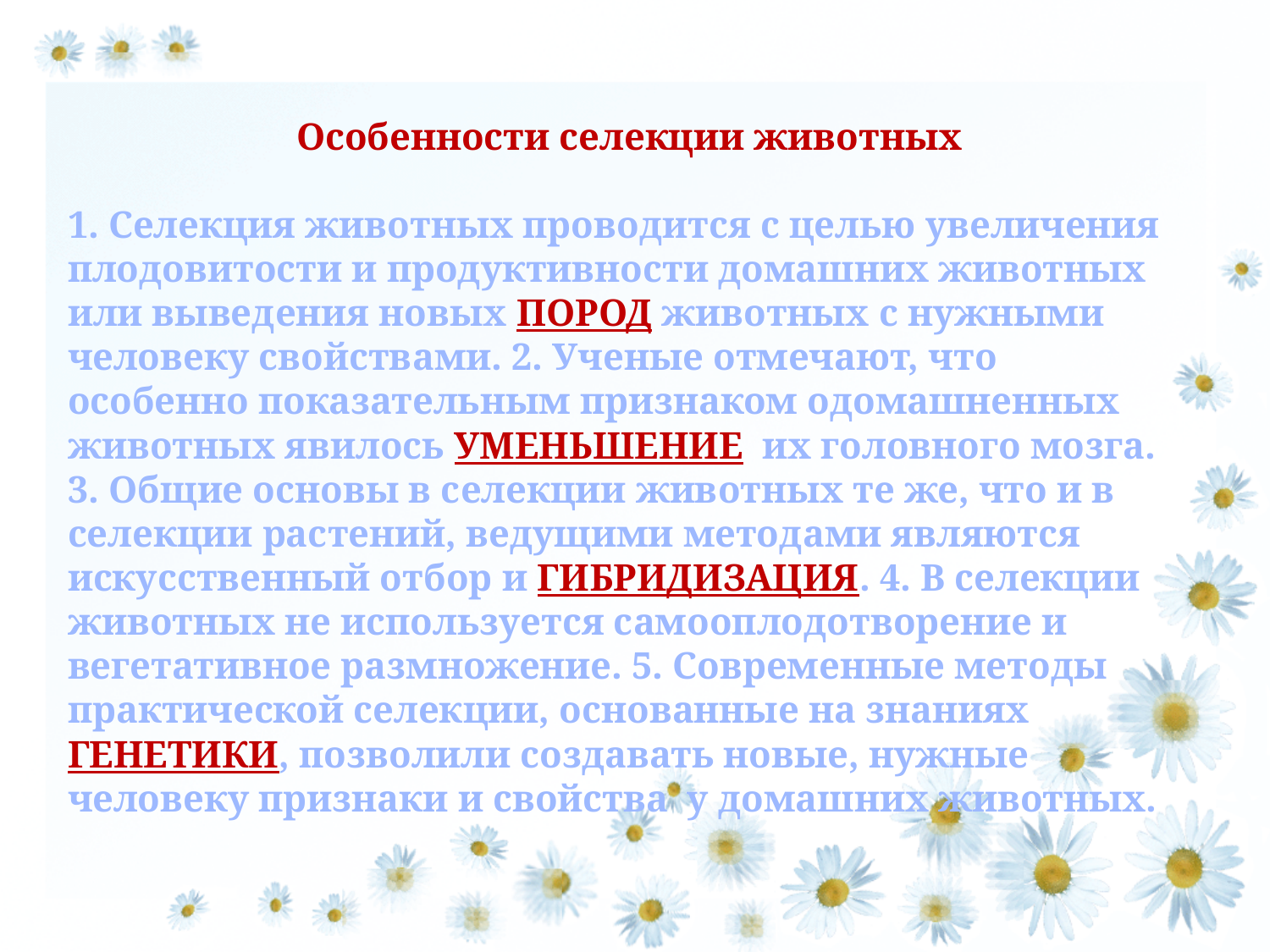

# Особенности селекции животных 1. Селекция животных проводится с целью увеличения плодовитости и продуктивности домашних животных или выведения новых ПОРОД животных с нужными человеку свойствами. 2. Ученые отмечают, что особенно показательным признаком одомашненных животных явилось УМЕНЬШЕНИЕ  их головного мозга. 3. Общие основы в селекции животных те же, что и в селекции растений, ведущими методами являются искусственный отбор и ГИБРИДИЗАЦИЯ. 4. В селекции животных не используется самооплодотворение и вегетативное размножение. 5. Современные методы практической селекции, основанные на знаниях ГЕНЕТИКИ, позволили создавать новые, нужные человеку признаки и свойства  у домашних животных.